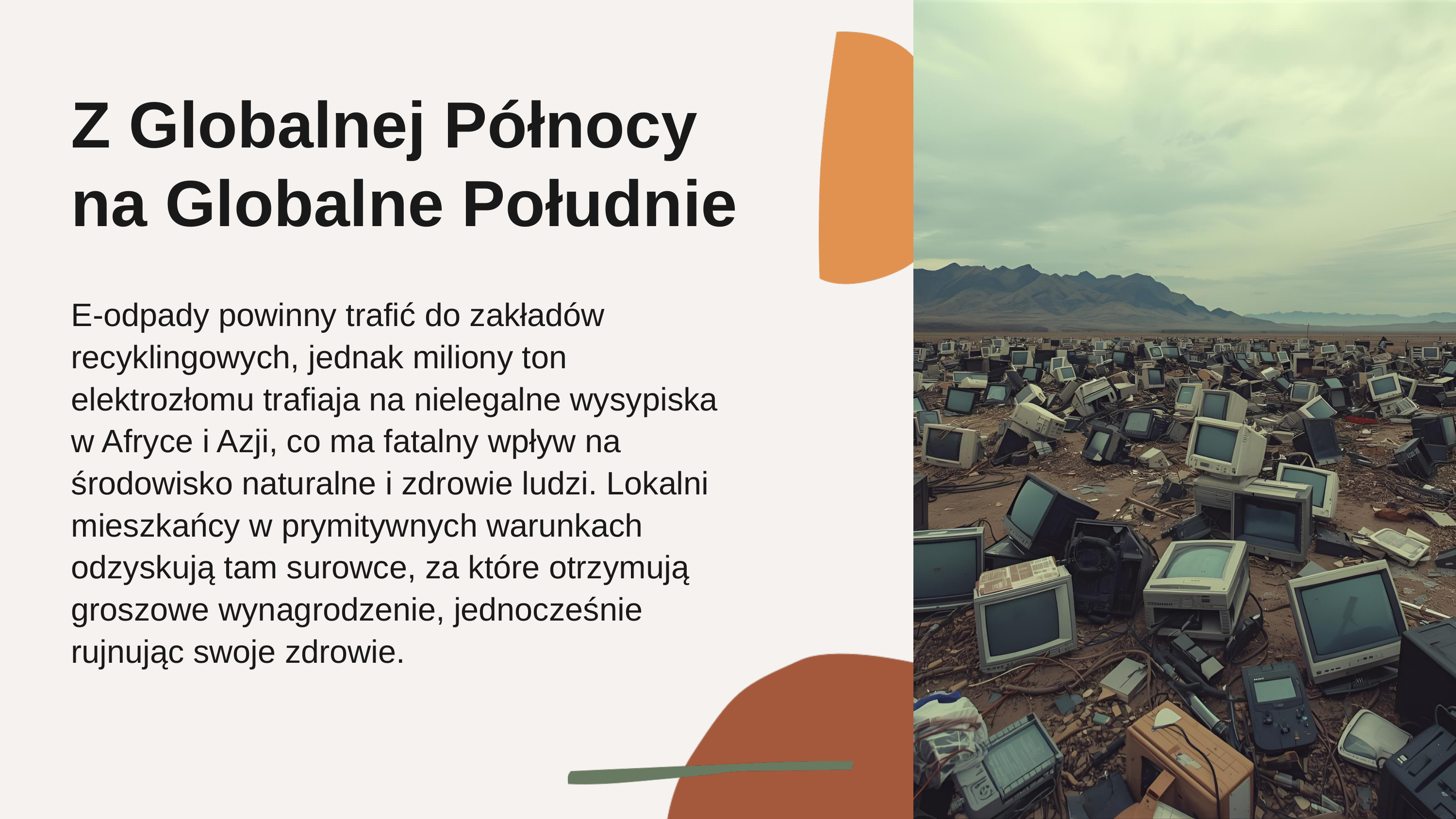

Z Globalnej Północy na Globalne Południe
E-odpady powinny trafić do zakładów recyklingowych, jednak miliony ton elektrozłomu trafiaja na nielegalne wysypiska w Afryce i Azji, co ma fatalny wpływ na środowisko naturalne i zdrowie ludzi. Lokalni mieszkańcy w prymitywnych warunkach odzyskują tam surowce, za które otrzymują groszowe wynagrodzenie, jednocześnie rujnując swoje zdrowie.